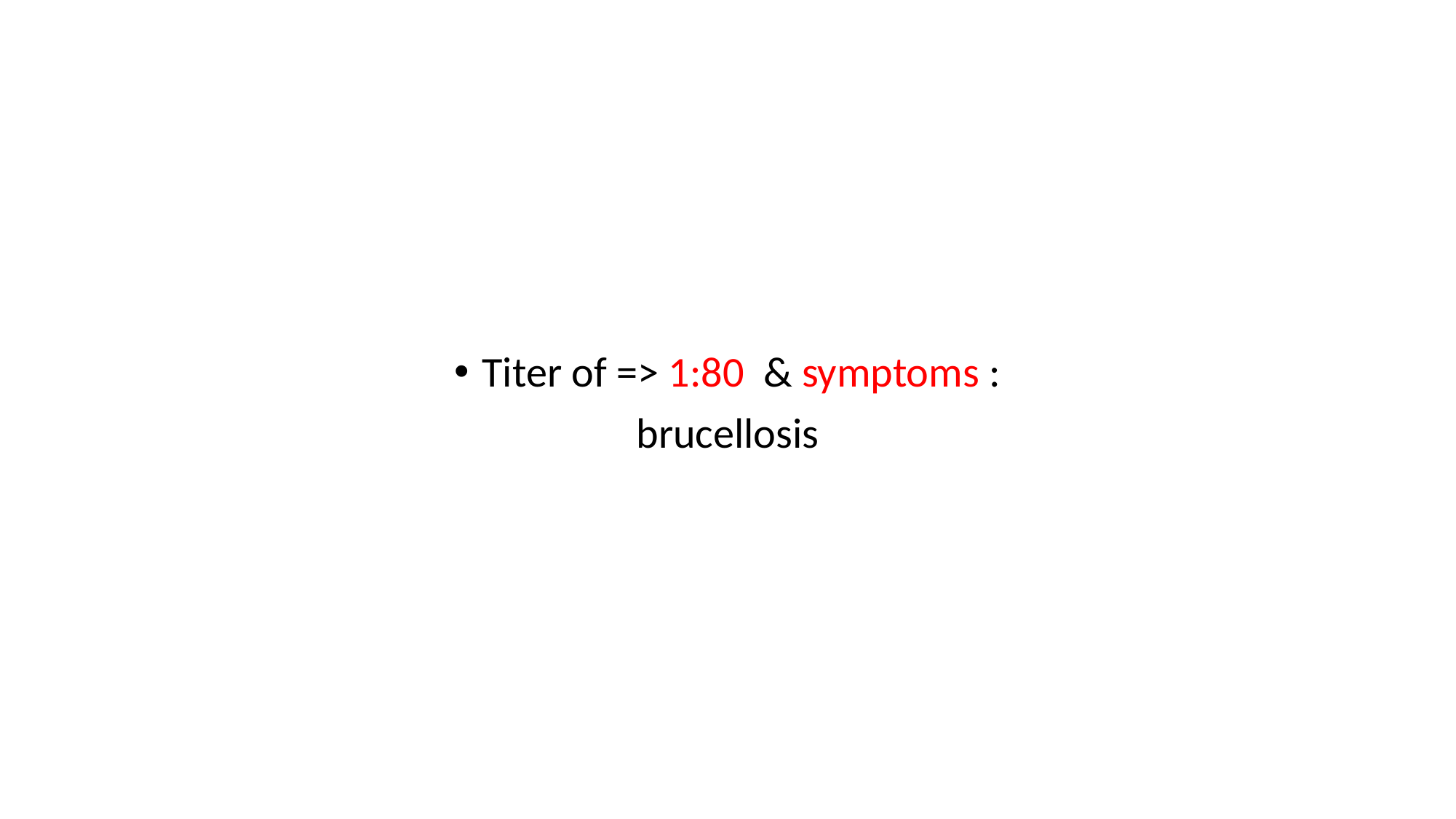

#

Titer of => 1:80  & symptoms :
brucellosis